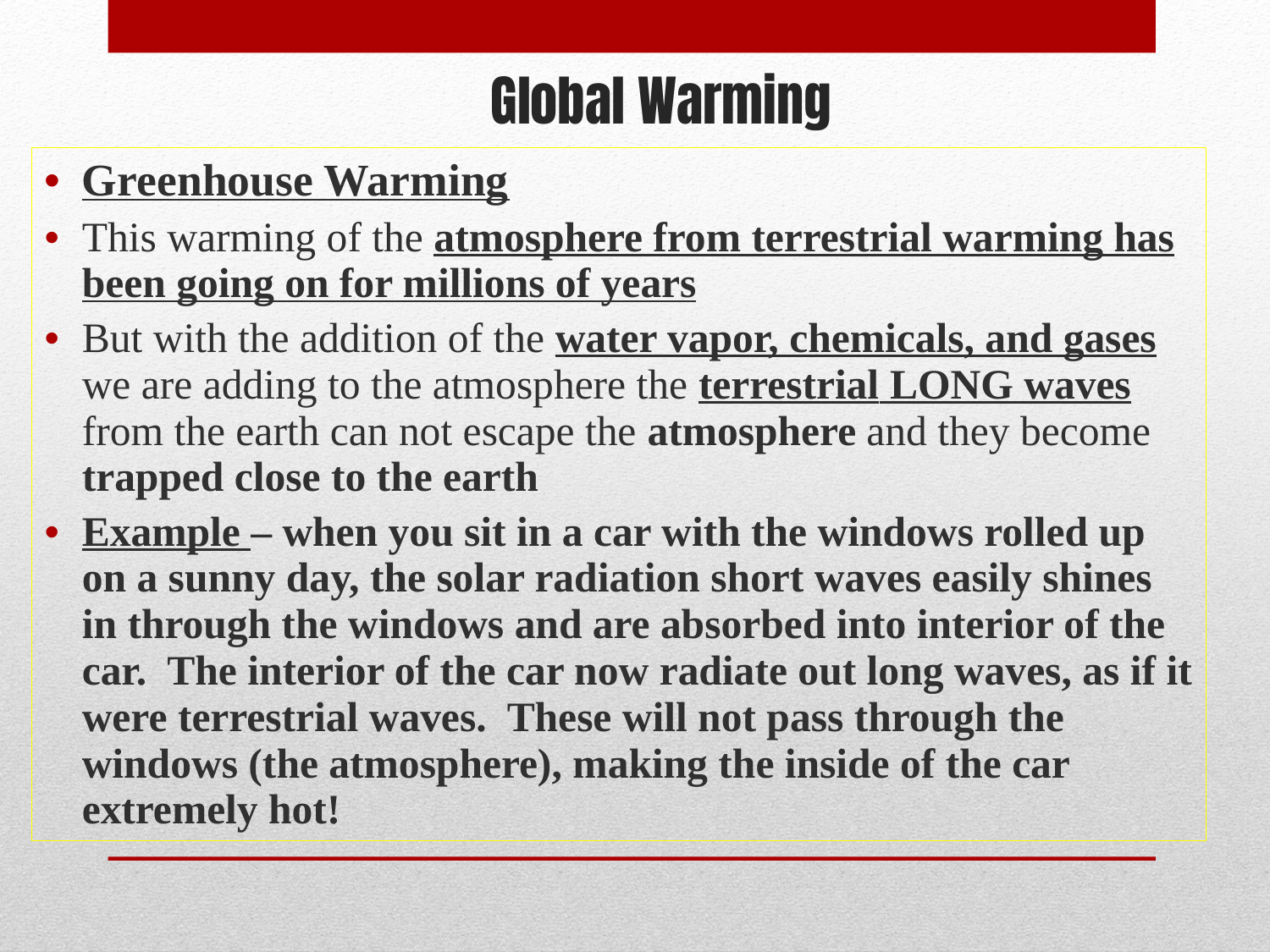

Global Warming
Greenhouse Warming
This warming of the atmosphere from terrestrial warming has been going on for millions of years
But with the addition of the water vapor, chemicals, and gases we are adding to the atmosphere the terrestrial LONG waves from the earth can not escape the atmosphere and they become trapped close to the earth
Example – when you sit in a car with the windows rolled up on a sunny day, the solar radiation short waves easily shines in through the windows and are absorbed into interior of the car.  The interior of the car now radiate out long waves, as if it were terrestrial waves.  These will not pass through the windows (the atmosphere), making the inside of the car extremely hot!